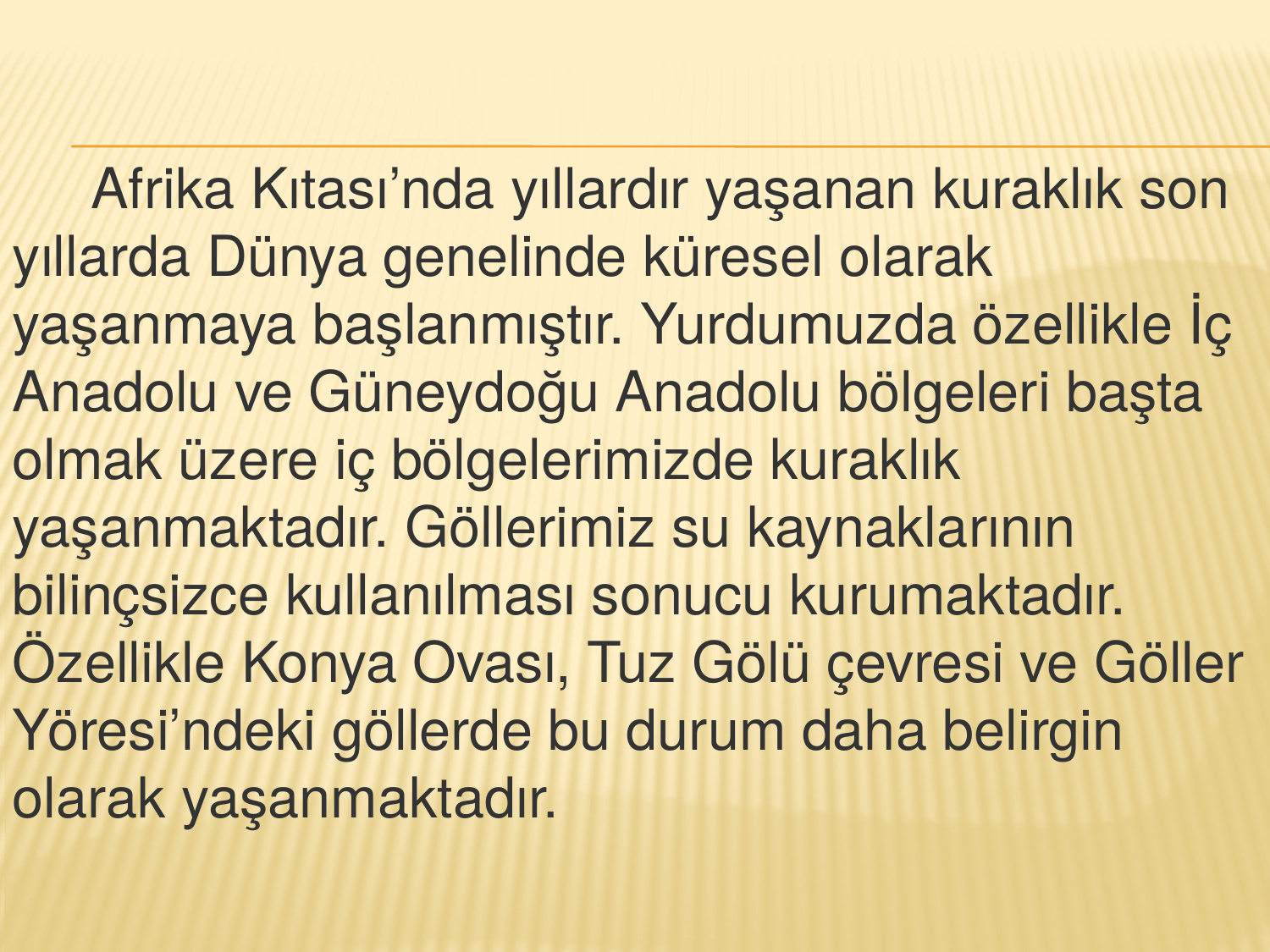

Afrika Kıtası’nda yıllardır yaşanan kuraklık son yıllarda Dünya genelinde küresel olarak yaşanmaya başlan­mıştır. Yurdumuzda özellikle İç Anadolu ve Güneydo­ğu Anadolu bölgeleri başta olmak üzere iç bölgeleri­mizde kuraklık yaşanmaktadır. Göllerimiz su kaynakla­rının bilinçsizce kullanılması sonucu kurumaktadır. Özellikle Konya Ovası, Tuz Gölü çevresi ve Göller Yöresi’ndeki göllerde bu durum daha belirgin olarak ya­şanmaktadır.